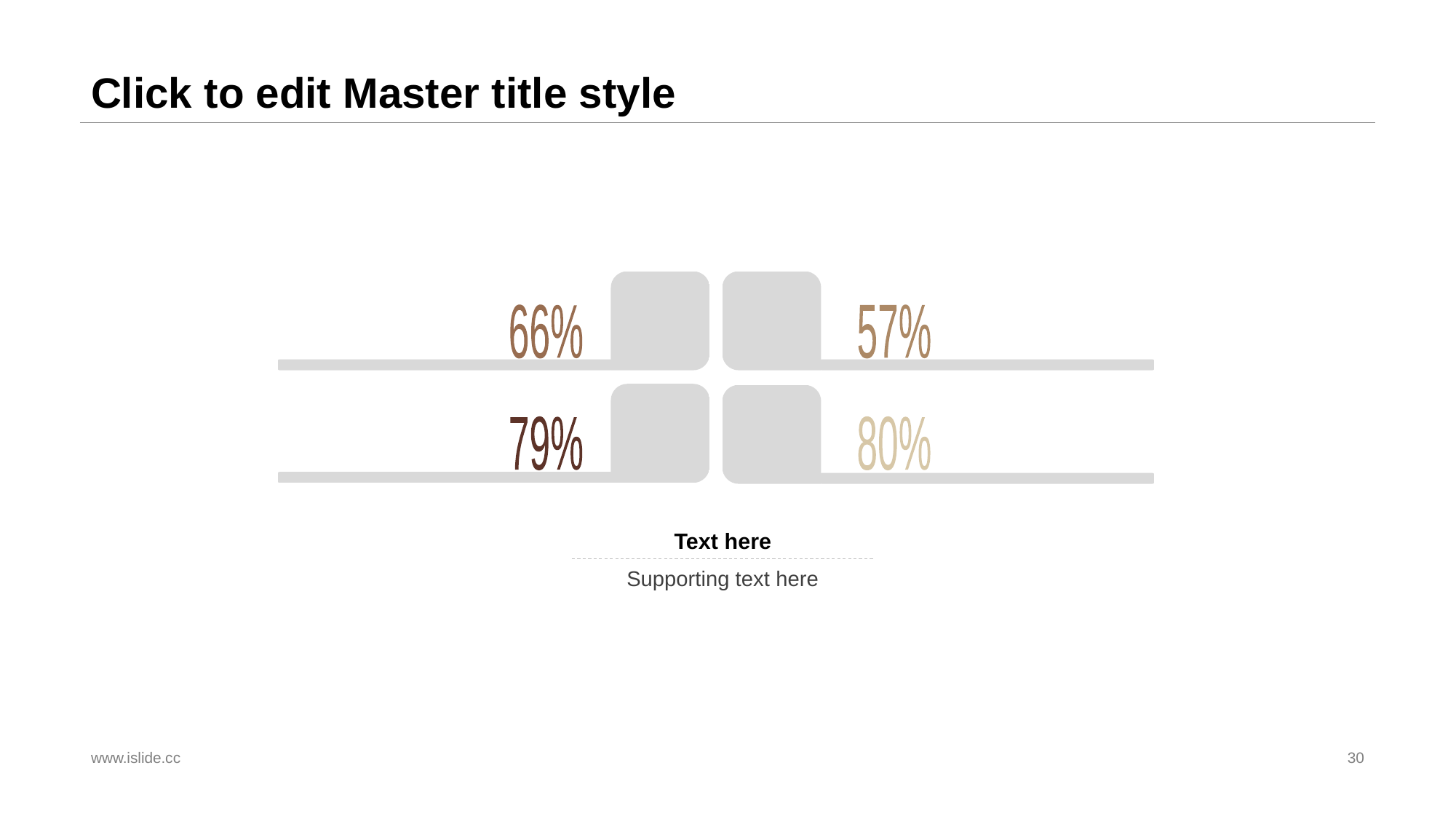

# Click to edit Master title style

66%
57%

79%
80%
Text here
Supporting text here
www.islide.cc
30